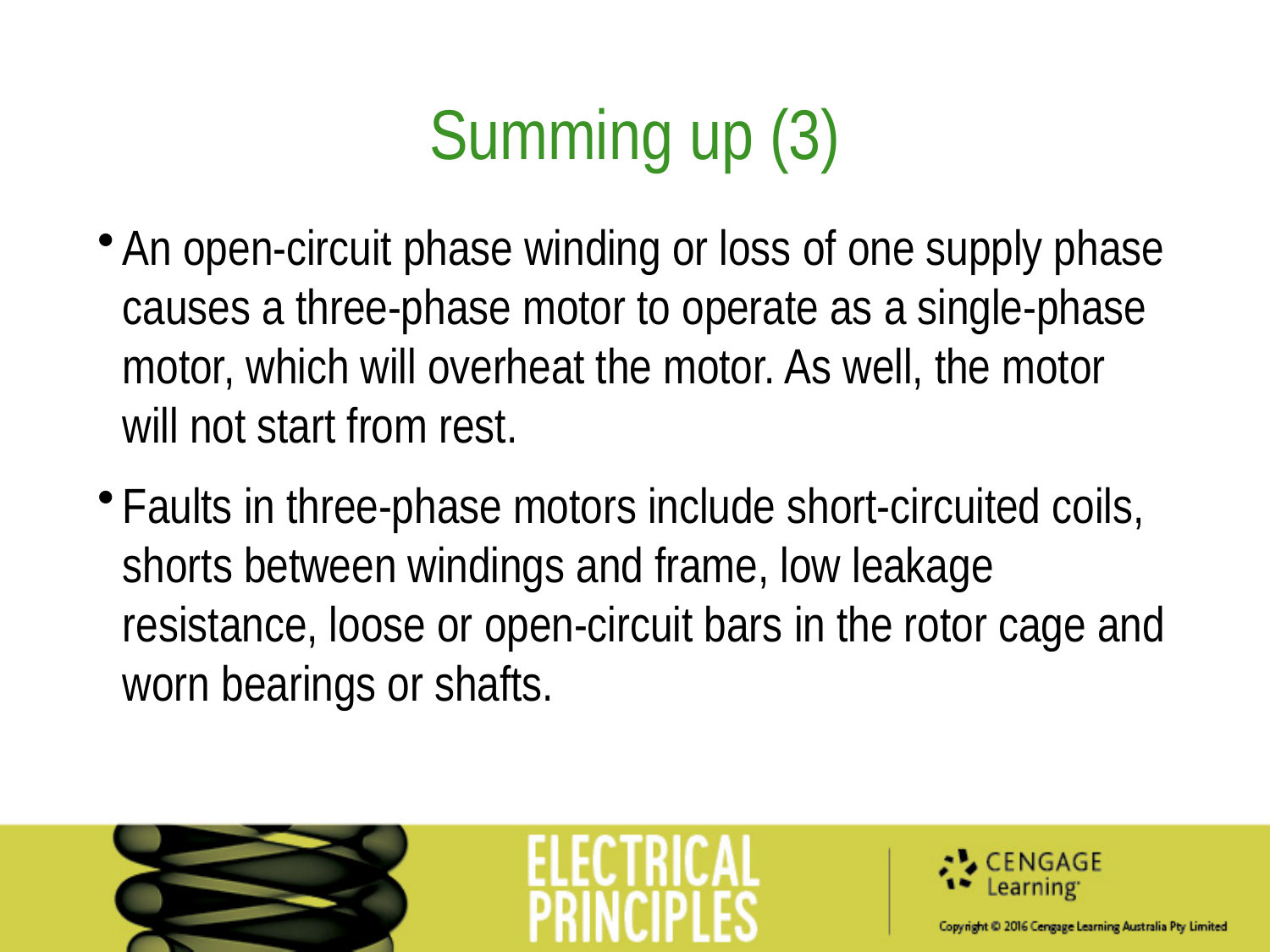

Summing up (3)
An open-circuit phase winding or loss of one supply phase causes a three-phase motor to operate as a single-phase motor, which will overheat the motor. As well, the motor will not start from rest.
Faults in three-phase motors include short-circuited coils, shorts between windings and frame, low leakage resistance, loose or open-circuit bars in the rotor cage and worn bearings or shafts.